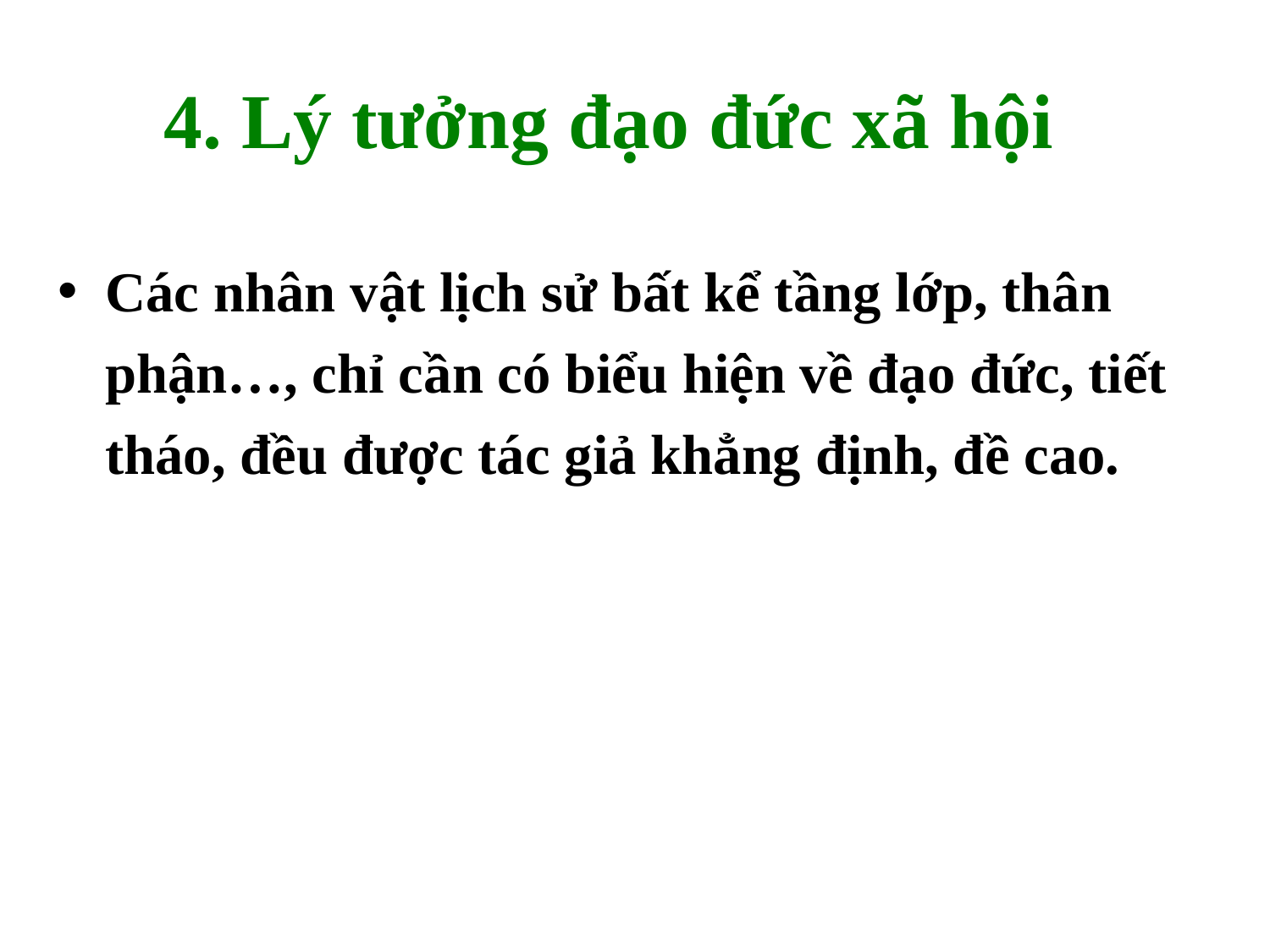

# 4. Lý tưởng đạo đức xã hội
Các nhân vật lịch sử bất kể tầng lớp, thân phận…, chỉ cần có biểu hiện về đạo đức, tiết tháo, đều được tác giả khẳng định, đề cao.